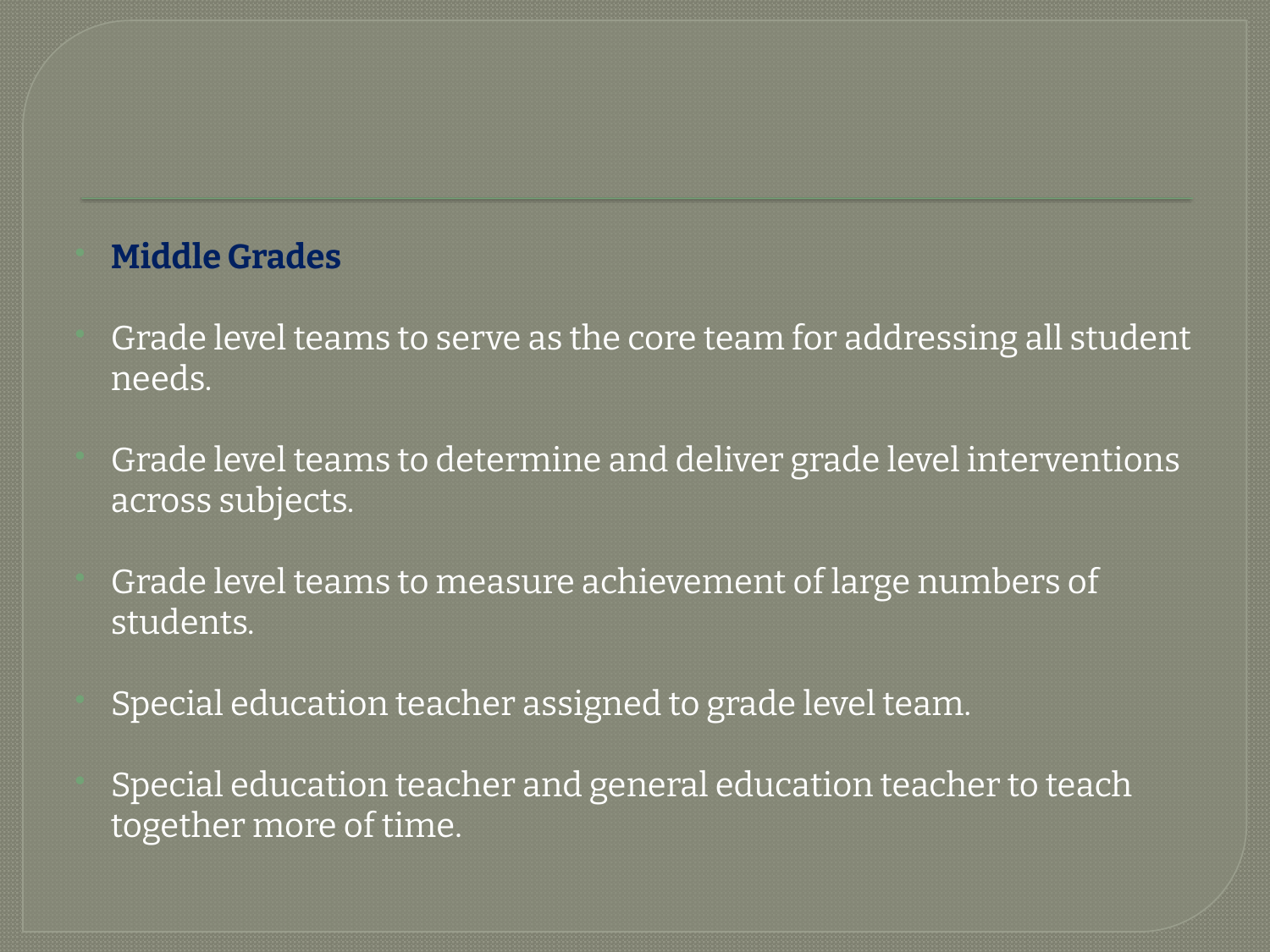

#
Middle Grades

Grade level teams to serve as the core team for addressing all student needs.

Grade level teams to determine and deliver grade level interventions across subjects.

Grade level teams to measure achievement of large numbers of students.

Special education teacher assigned to grade level team.

Special education teacher and general education teacher to teach together more of time.